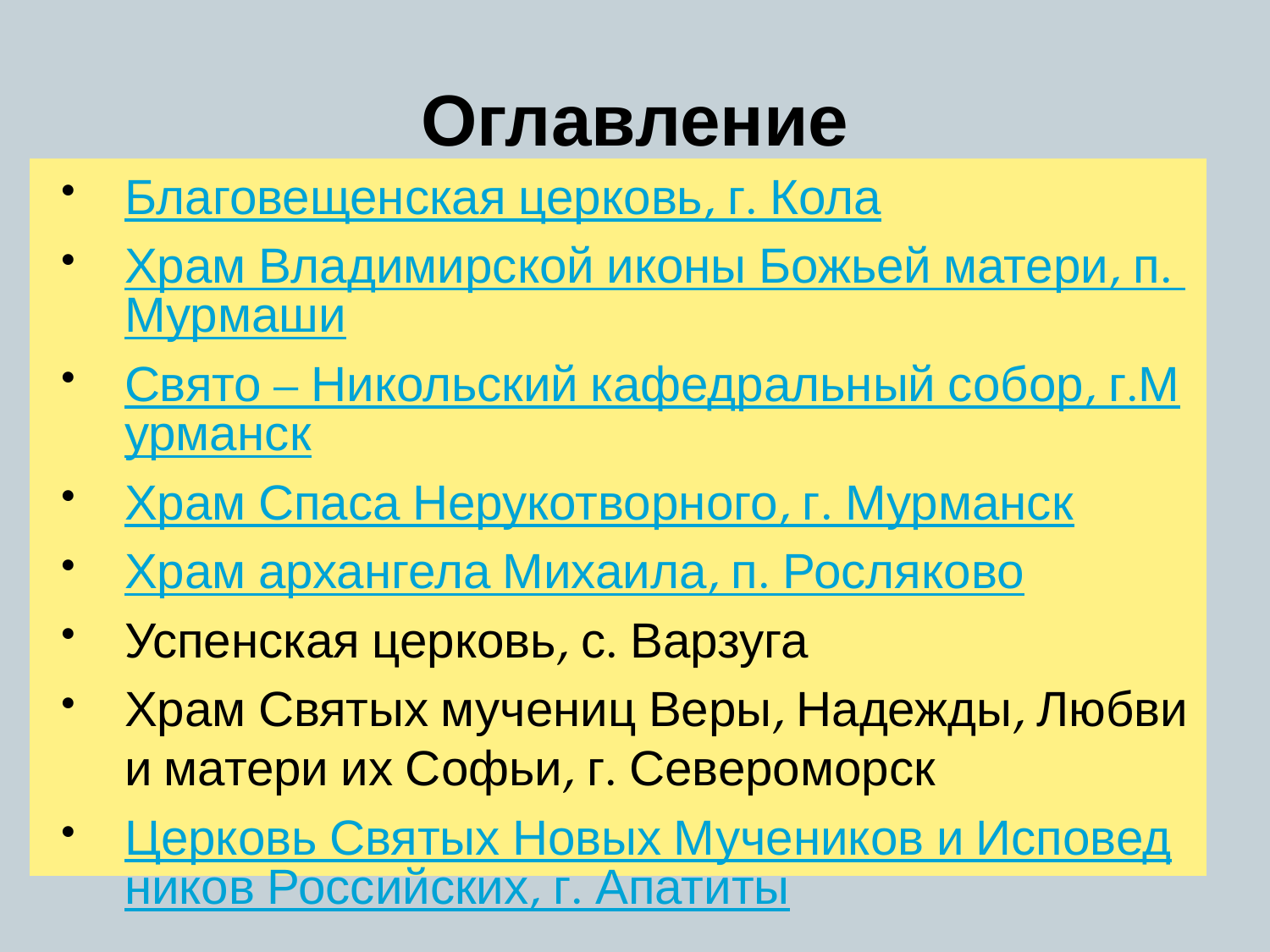

# Оглавление
Благовещенская церковь, г. Кола
Храм Владимирской иконы Божьей матери, п. Мурмаши
Свято – Никольский кафедральный собор, г.Мурманск
Храм Спаса Нерукотворного, г. Мурманск
Храм архангела Михаила, п. Росляково
Успенская церковь, с. Варзуга
Храм Святых мучениц Веры, Надежды, Любви и матери их Софьи, г. Североморск
Церковь Святых Новых Мучеников и Исповедников Российских, г. Апатиты